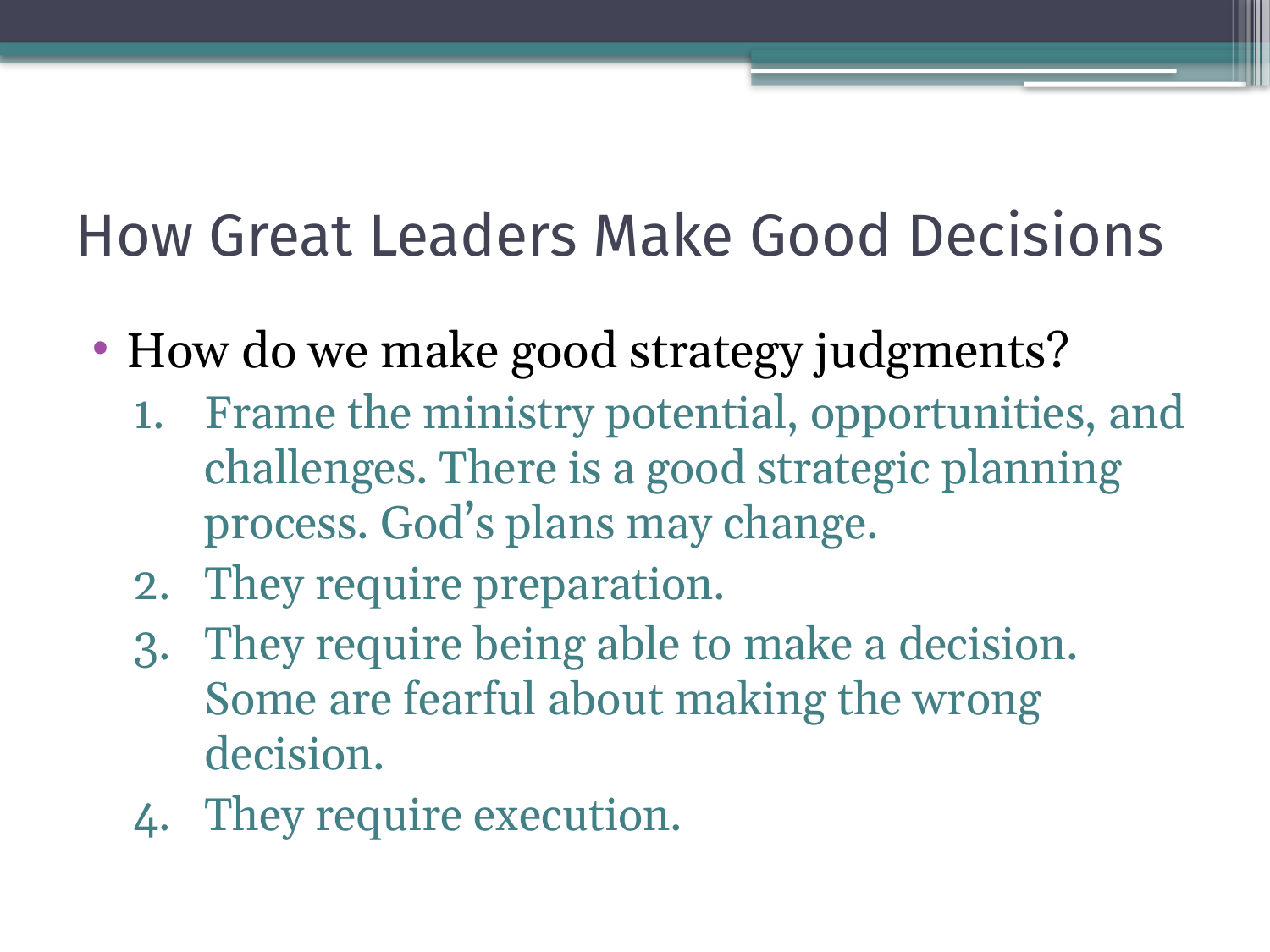

# How Great Leaders Make Good Decisions
How do we make good strategy judgments?
Frame the ministry potential, opportunities, and challenges. There is a good strategic planning process. God’s plans may change.
They require preparation.
They require being able to make a decision. Some are fearful about making the wrong decision.
They require execution.